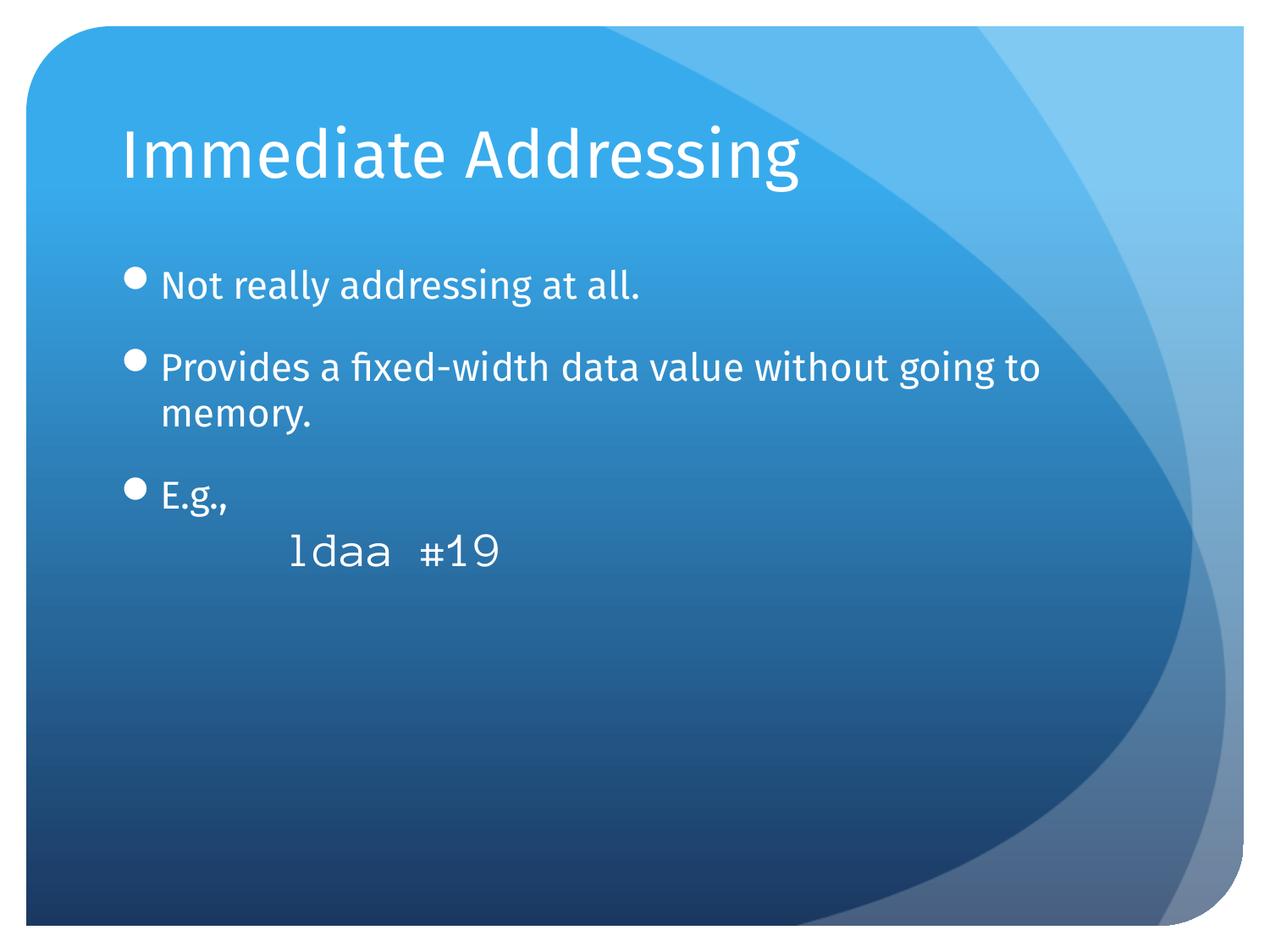

# Immediate Addressing
Not really addressing at all.
Provides a fixed-width data value without going to memory.
E.g.,
	ldaa #19